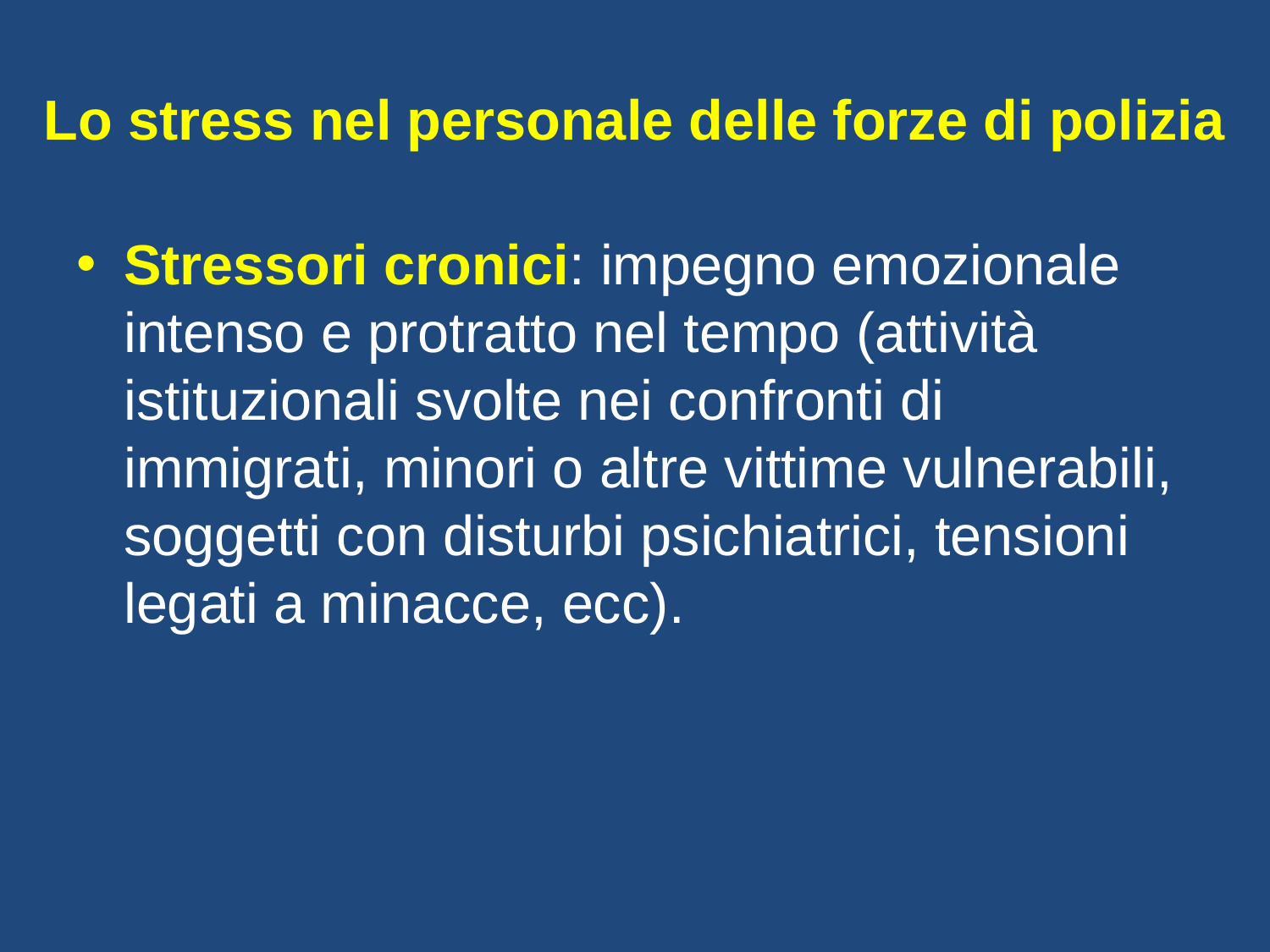

# Lo stress nel personale delle forze di polizia
Stressori cronici: impegno emozionale intenso e protratto nel tempo (attività istituzionali svolte nei confronti di immigrati, minori o altre vittime vulnerabili, soggetti con disturbi psichiatrici, tensioni legati a minacce, ecc).